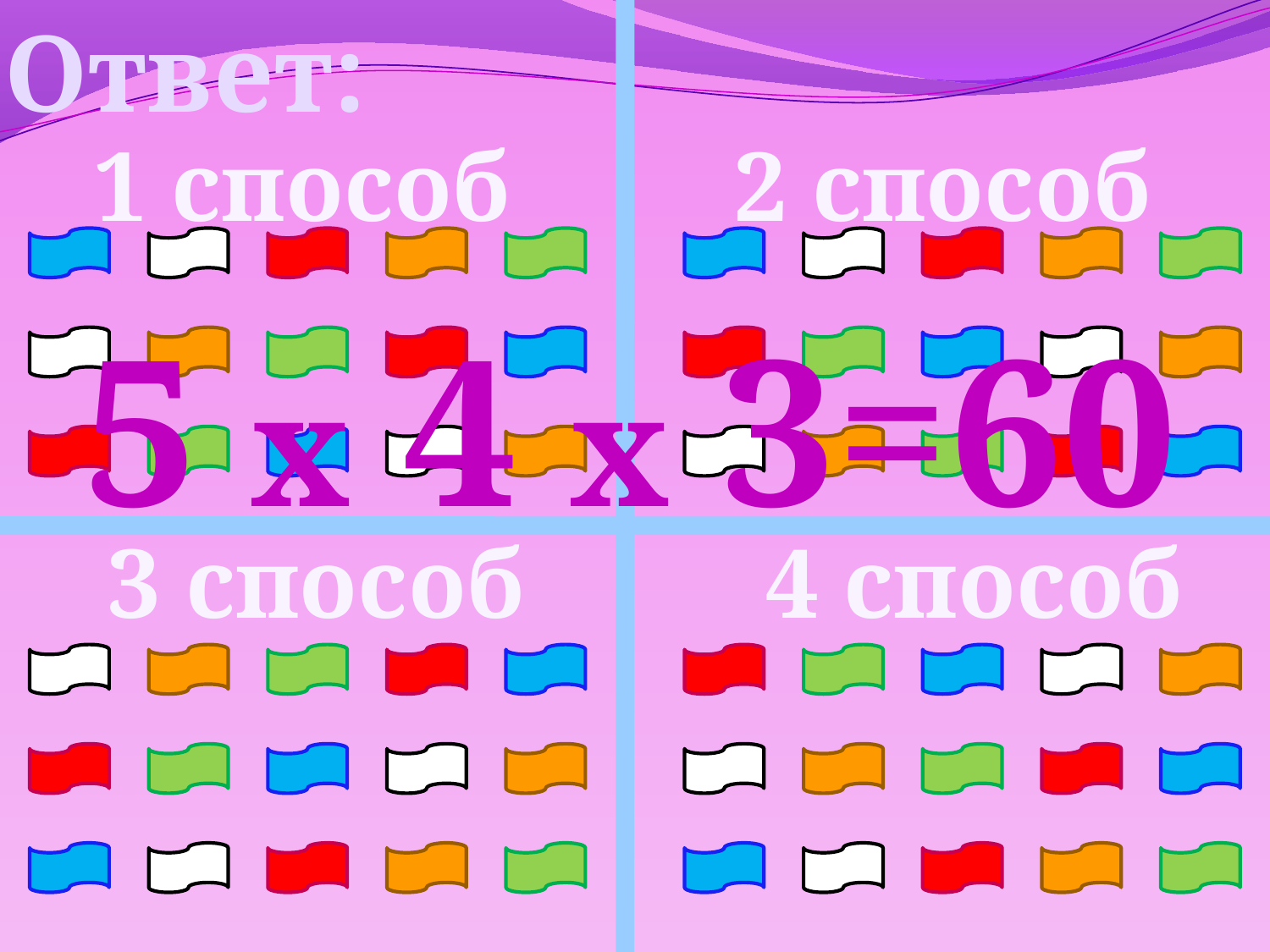

Ответ:
1 способ
2 способ

5 х 4 х 3=60

3 способ
4 способ